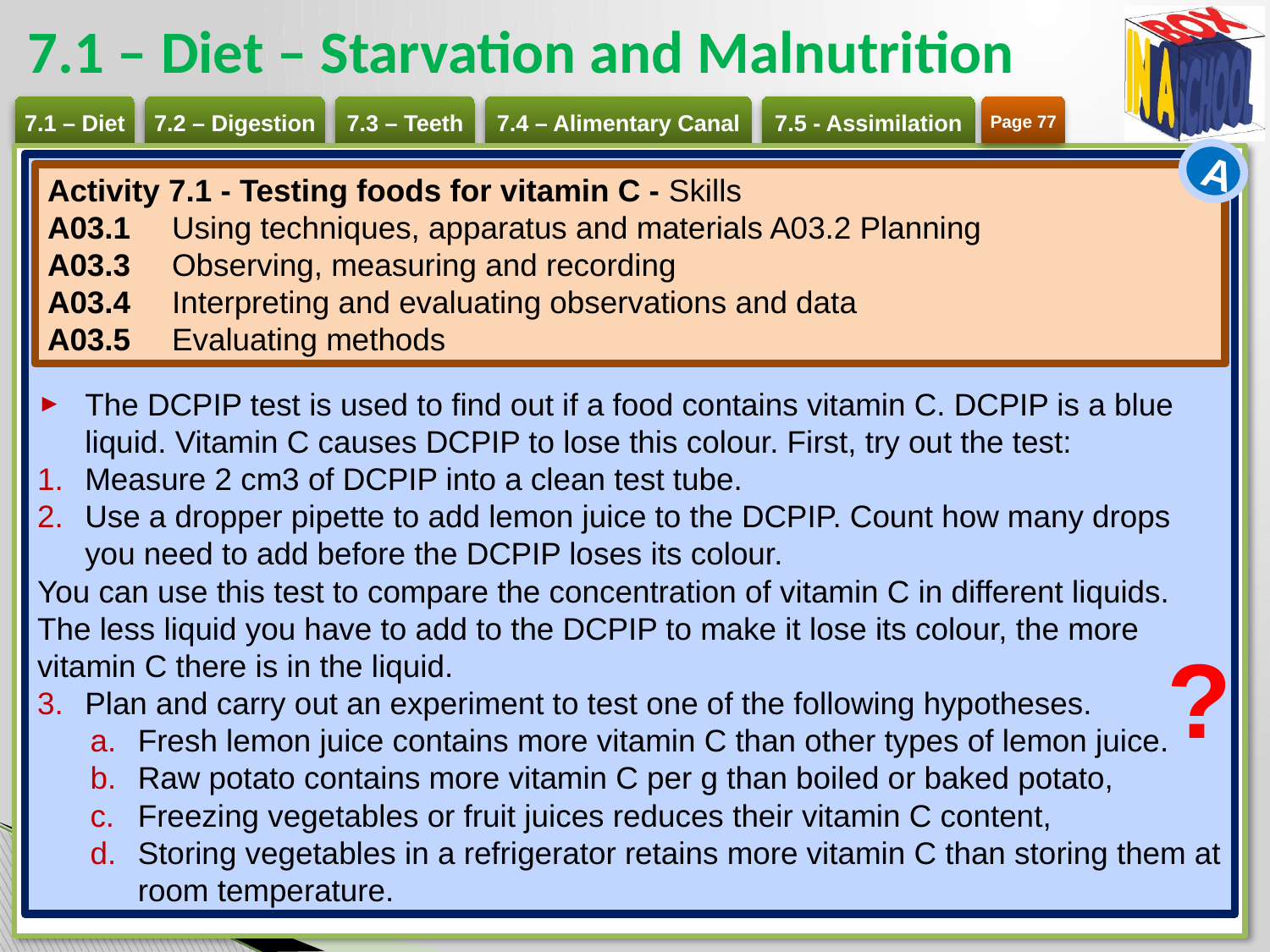

# 7.1 – Diet – Starvation and Malnutrition
Page 77
A

The DCPIP test is used to find out if a food contains vitamin C. DCPIP is a blue liquid. Vitamin C causes DCPIP to lose this colour. First, try out the test:
Measure 2 cm3 of DCPIP into a clean test tube.
Use a dropper pipette to add lemon juice to the DCPIP. Count how many drops you need to add before the DCPIP loses its colour.
You can use this test to compare the concentration of vitamin C in different liquids. The less liquid you have to add to the DCPIP to make it lose its colour, the more vitamin C there is in the liquid.
Plan and carry out an experiment to test one of the following hypotheses.
Fresh lemon juice contains more vitamin C than other types of lemon juice.
Raw potato contains more vitamin C per g than boiled or baked potato,
Freezing vegetables or fruit juices reduces their vitamin C content,
Storing vegetables in a refrigerator retains more vitamin C than storing them at room temperature.
Activity 7.1 - Testing foods for vitamin C - Skills
A03.1 	Using techniques, apparatus and materials A03.2 Planning
A03.3 	Observing, measuring and recording
A03.4 	Interpreting and evaluating observations and data
A03.5 	Evaluating methods
?